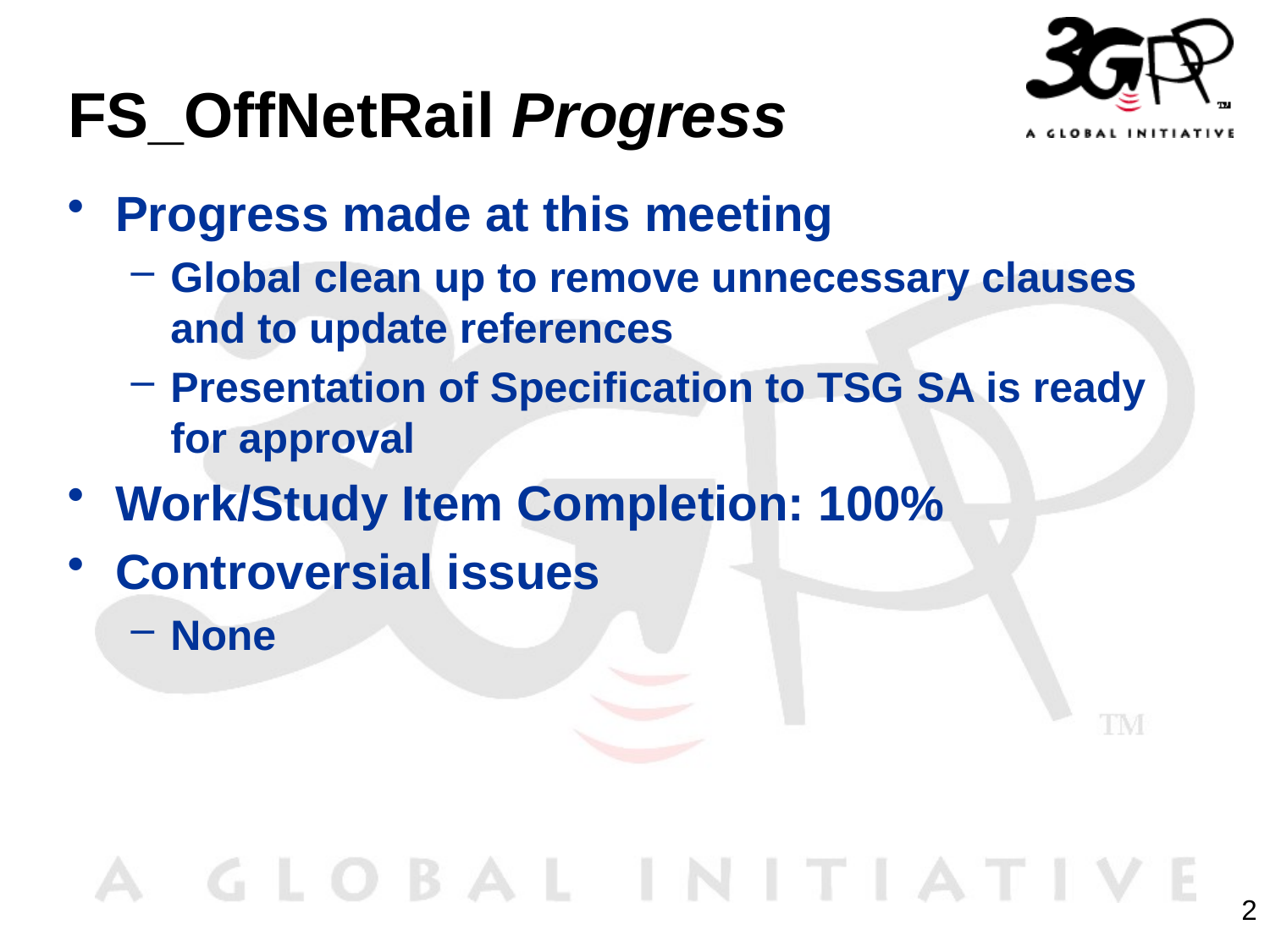

# FS_OffNetRail Progress
Progress made at this meeting
Global clean up to remove unnecessary clauses and to update references
Presentation of Specification to TSG SA is ready for approval
Work/Study Item Completion: 100%
Controversial issues
None
2